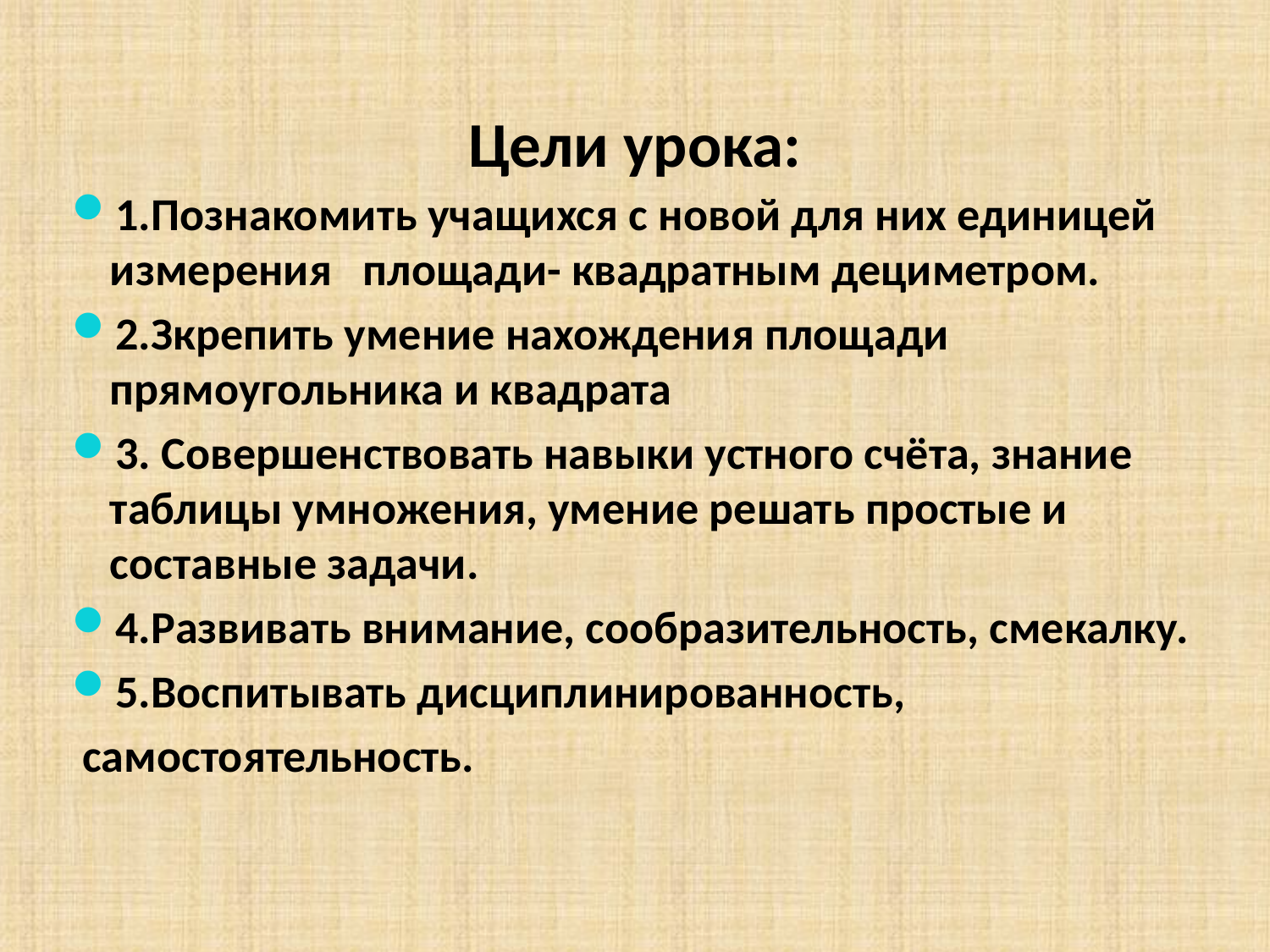

# Цели урока:
1.Познакомить учащихся с новой для них единицей измерения   площади- квадратным дециметром.
2.Зкрепить умение нахождения площади прямоугольника и квадрата
3. Совершенствовать навыки устного счёта, знание таблицы умножения, умение решать простые и составные задачи.
4.Развивать внимание, сообразительность, смекалку.
5.Воспитывать дисциплинированность,
 самостоятельность.